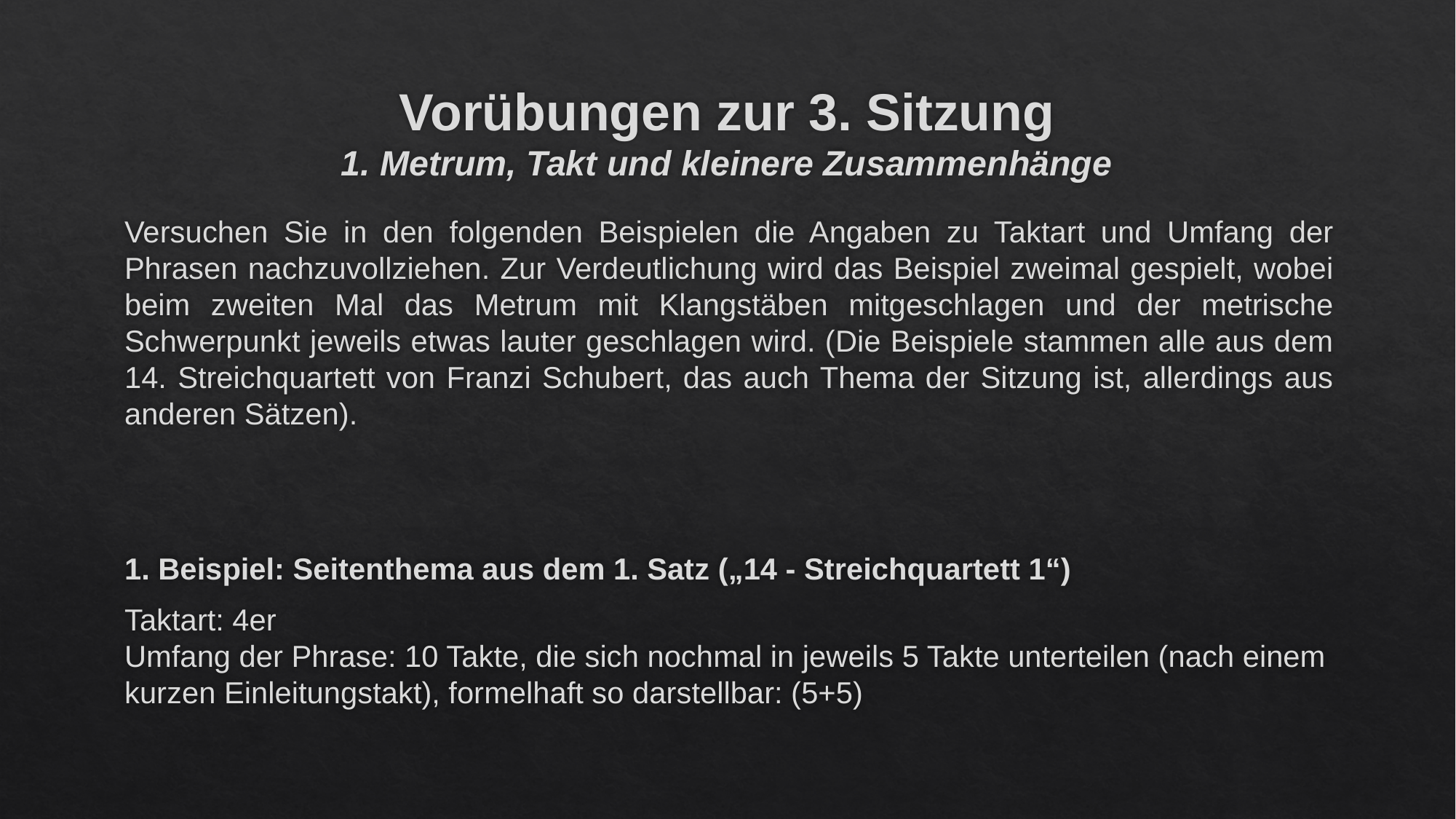

# Vorübungen zur 3. Sitzung 1. Metrum, Takt und kleinere Zusammenhänge
Versuchen Sie in den folgenden Beispielen die Angaben zu Taktart und Umfang der Phrasen nachzuvollziehen. Zur Verdeutlichung wird das Beispiel zweimal gespielt, wobei beim zweiten Mal das Metrum mit Klangstäben mitgeschlagen und der metrische Schwerpunkt jeweils etwas lauter geschlagen wird. (Die Beispiele stammen alle aus dem 14. Streichquartett von Franzi Schubert, das auch Thema der Sitzung ist, allerdings aus anderen Sätzen).

1. Beispiel: Seitenthema aus dem 1. Satz („14 - Streichquartett 1“)
Taktart: 4er
Umfang der Phrase: 10 Takte, die sich nochmal in jeweils 5 Takte unterteilen (nach einem kurzen Einleitungstakt), formelhaft so darstellbar: (5+5)